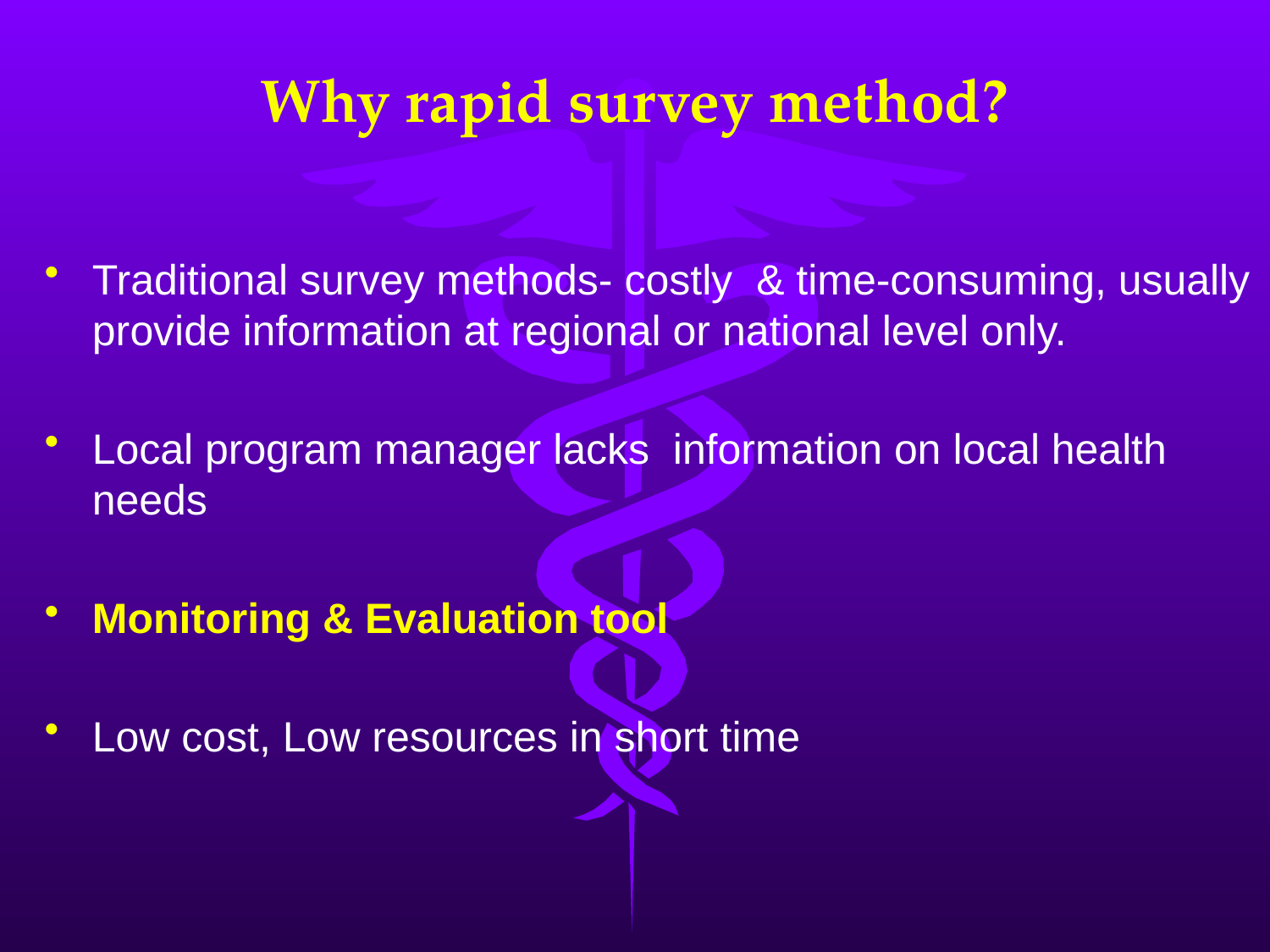

# Why rapid survey method?
Traditional survey methods- costly  & time-consuming, usually provide information at regional or national level only.

Local program manager lacks  information on local health needs

Monitoring & Evaluation tool

Low cost, Low resources in short time